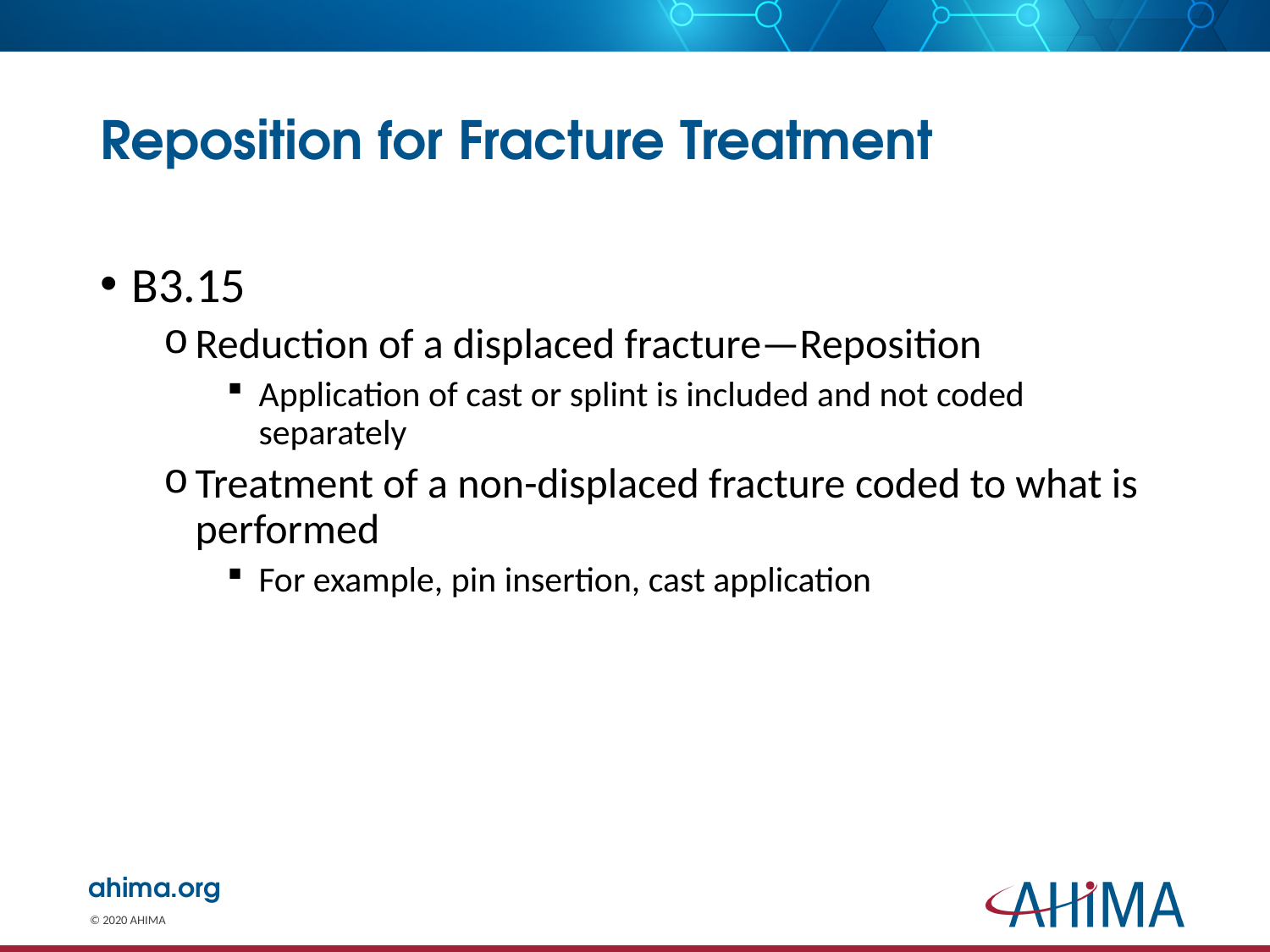

# Reposition for Fracture Treatment
B3.15
Reduction of a displaced fracture—Reposition
Application of cast or splint is included and not coded separately
Treatment of a non-displaced fracture coded to what is performed
For example, pin insertion, cast application